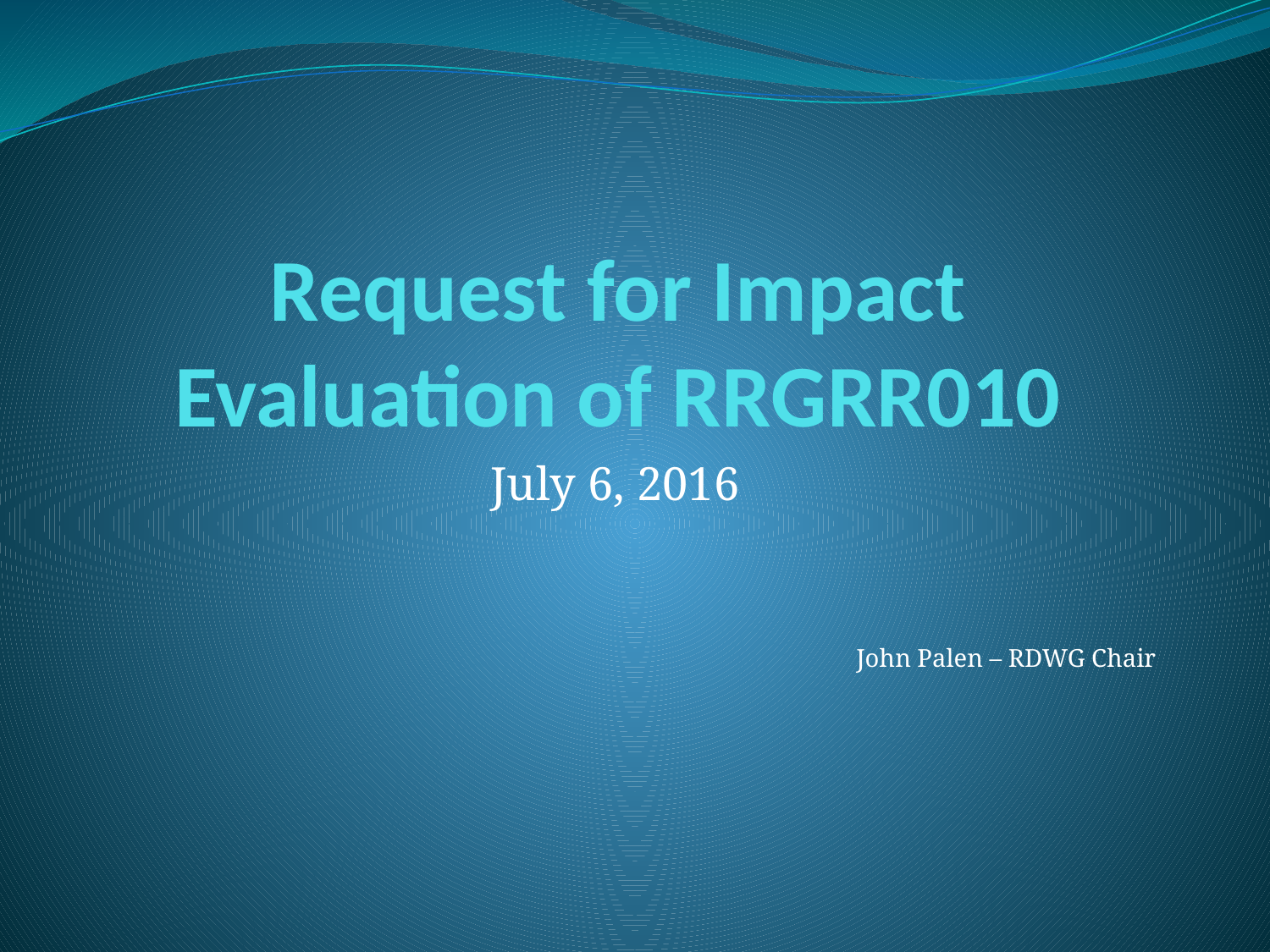

# Request for Impact Evaluation of RRGRR010
July 6, 2016

John Palen – RDWG Chair